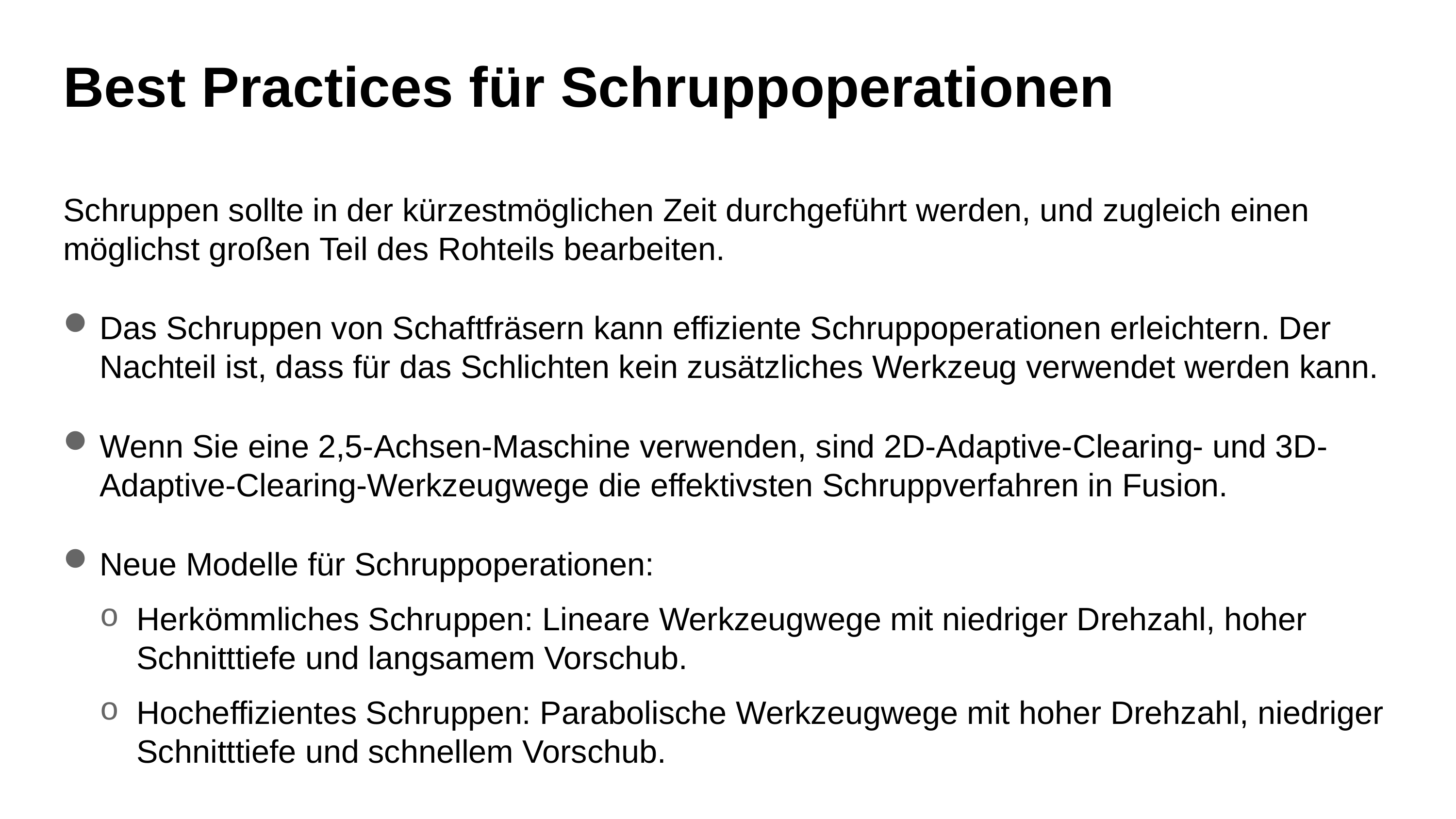

# Best Practices für Schruppoperationen
Schruppen sollte in der kürzestmöglichen Zeit durchgeführt werden, und zugleich einen möglichst großen Teil des Rohteils bearbeiten.
Das Schruppen von Schaftfräsern kann effiziente Schruppoperationen erleichtern. Der Nachteil ist, dass für das Schlichten kein zusätzliches Werkzeug verwendet werden kann.
Wenn Sie eine 2,5-Achsen-Maschine verwenden, sind 2D-Adaptive-Clearing- und 3D-Adaptive-Clearing-Werkzeugwege die effektivsten Schruppverfahren in Fusion.
Neue Modelle für Schruppoperationen:
Herkömmliches Schruppen: Lineare Werkzeugwege mit niedriger Drehzahl, hoher Schnitttiefe und langsamem Vorschub.
Hocheffizientes Schruppen: Parabolische Werkzeugwege mit hoher Drehzahl, niedriger Schnitttiefe und schnellem Vorschub.